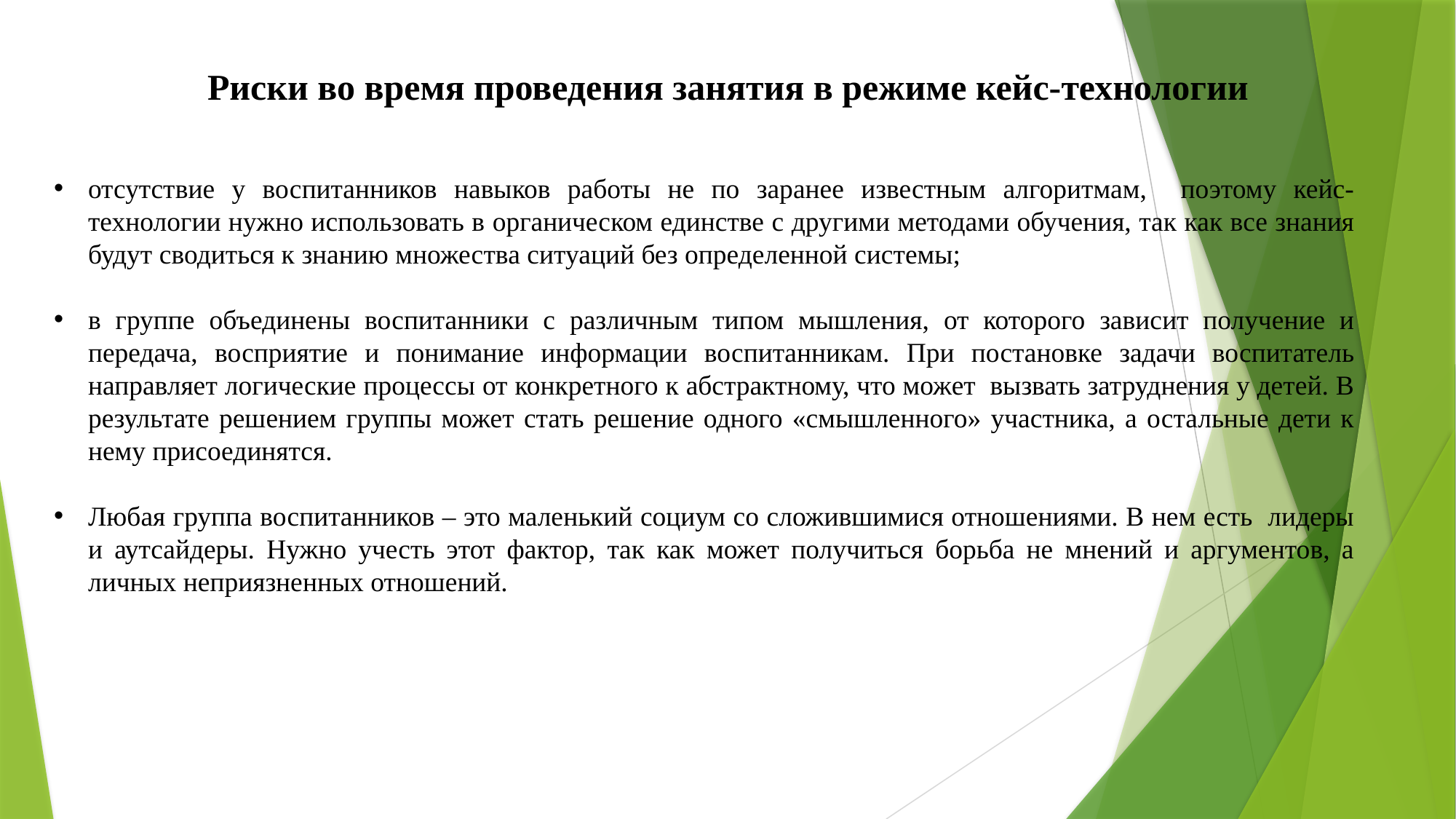

Риски во время проведения занятия в режиме кейс-технологии
отсутствие у воспитанников навыков работы не по заранее известным алгоритмам,  поэтому кейс-технологии нужно использовать в органическом единстве с другими методами обучения, так как все знания будут сводиться к знанию множества ситуаций без определенной системы;

в группе объединены воспитанники с различным типом мышления, от которого зависит получение и передача, восприятие и понимание информации воспитанникам. При постановке задачи воспитатель направляет логические процессы от конкретного к абстрактному, что может  вызвать затруднения у детей. В результате решением группы может стать решение одного «смышленного» участника, а остальные дети к нему присоединятся.

Любая группа воспитанников – это маленький социум со сложившимися отношениями. В нем есть  лидеры и аутсайдеры. Нужно учесть этот фактор, так как может получиться борьба не мнений и аргументов, а личных неприязненных отношений.